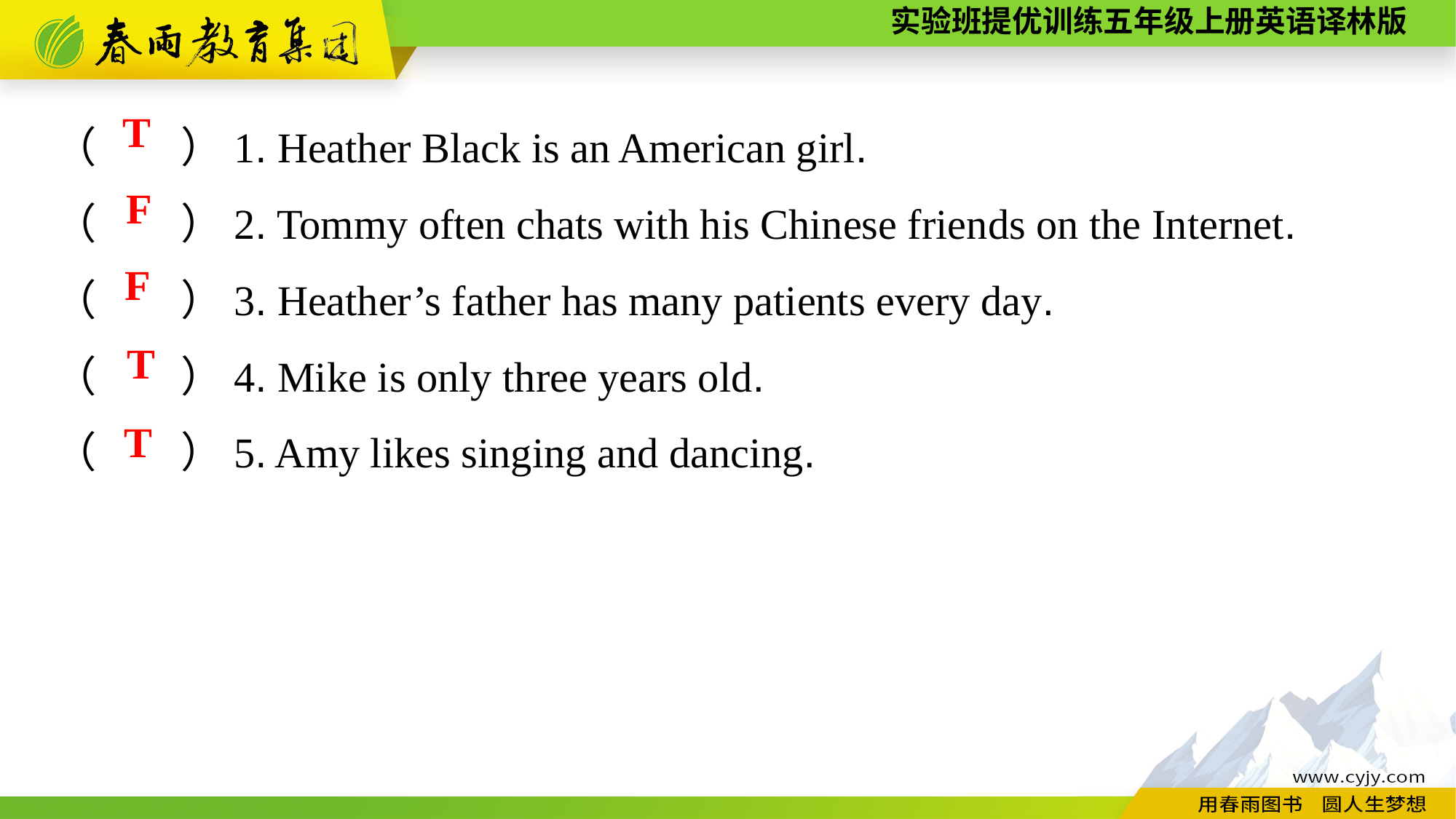

（　　）1. Heather Black is an American girl.
（　　）2. Tommy often chats with his Chinese friends on the Internet.
（　　）3. Heather’s father has many patients every day.
（　　）4. Mike is only three years old.
（　　）5. Amy likes singing and dancing.
T
F
F
T
T